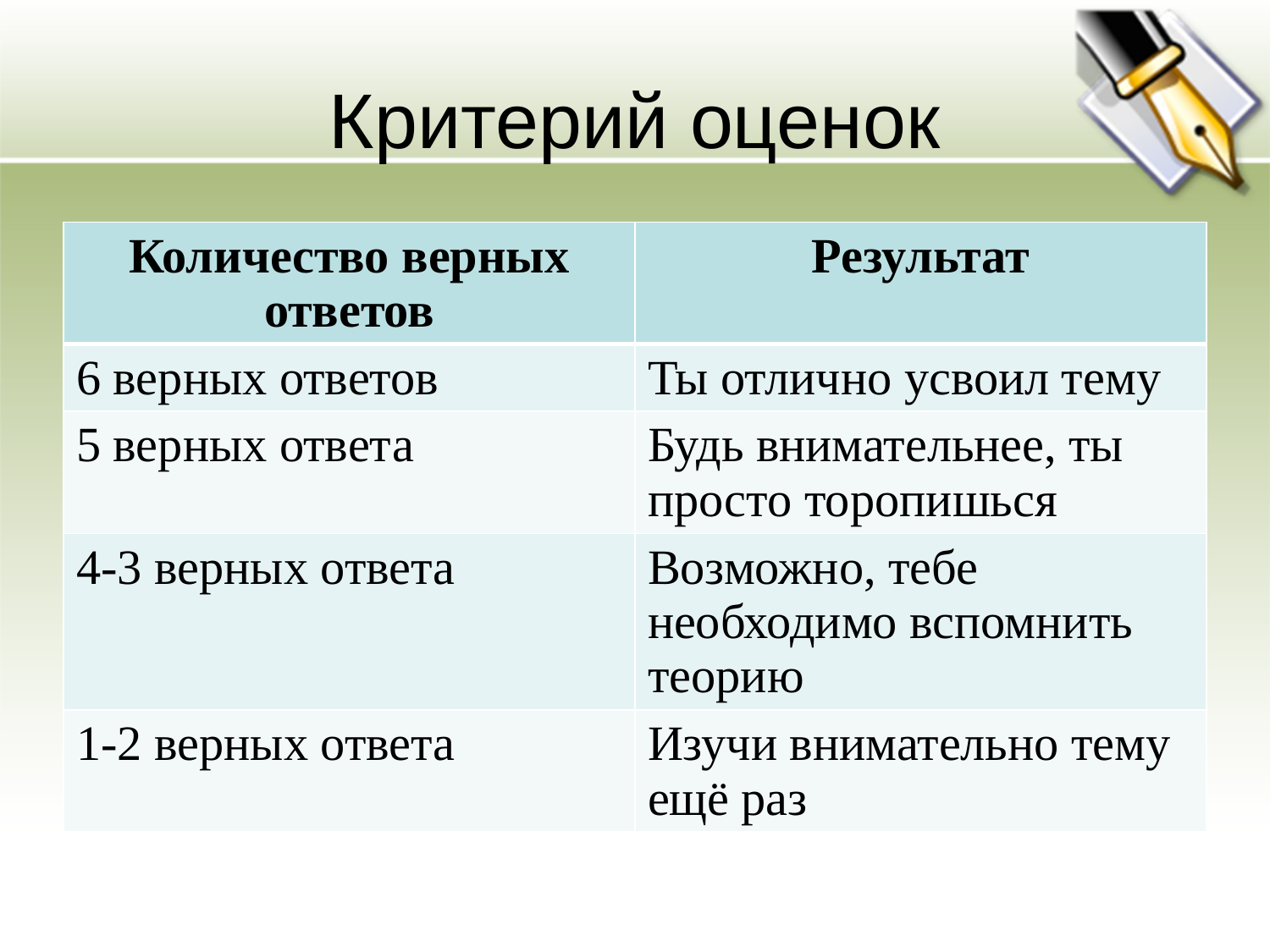

# Критерий оценок
| Количество верных ответов | Результат |
| --- | --- |
| 6 верных ответов | Ты отлично усвоил тему |
| 5 верных ответа | Будь внимательнее, ты просто торопишься |
| 4-3 верных ответа | Возможно, тебе необходимо вспомнить теорию |
| 1-2 верных ответа | Изучи внимательно тему ещё раз |